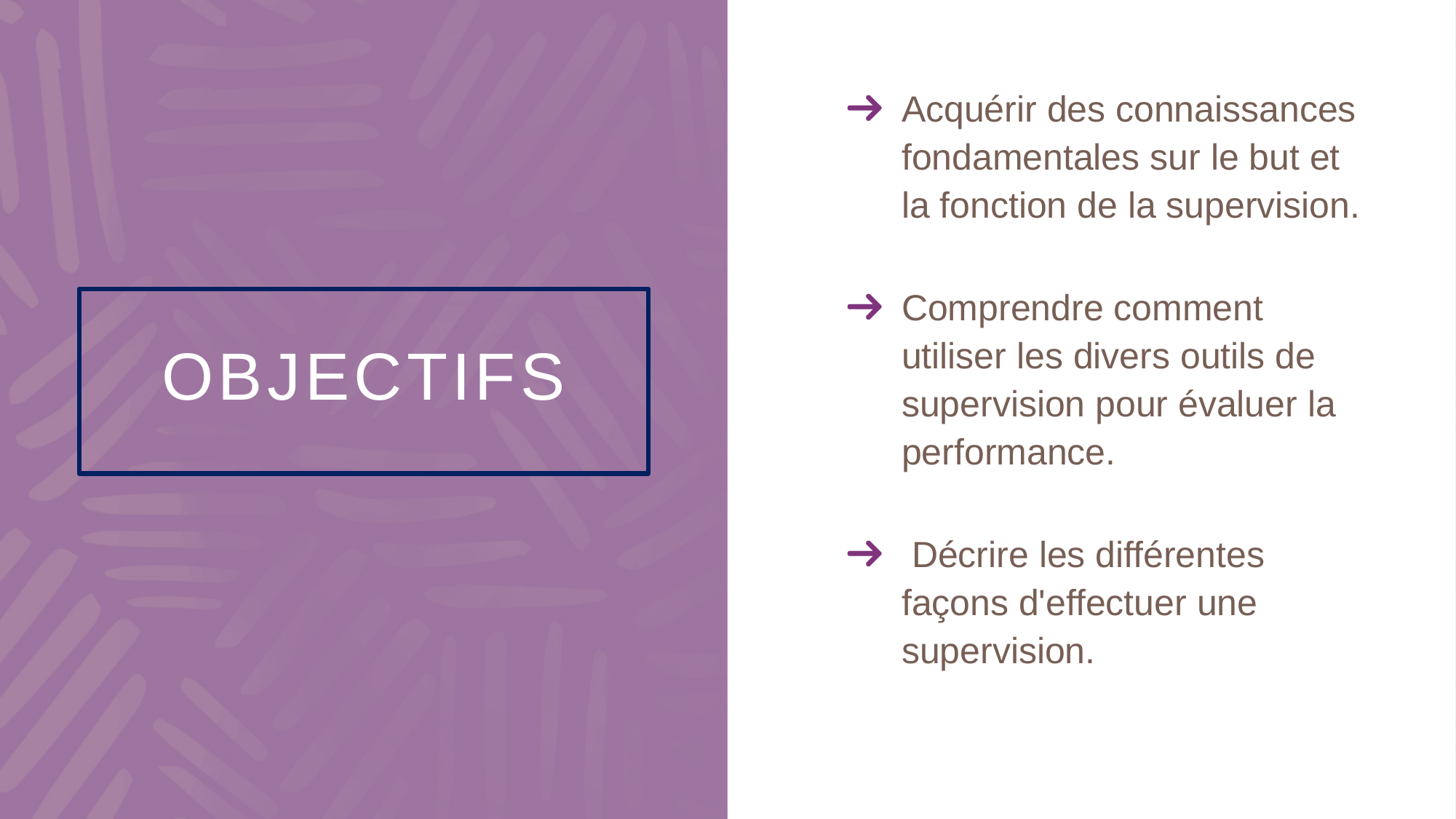

Acquérir des connaissances fondamentales sur le but et la fonction de la supervision.
Comprendre comment utiliser les divers outils de supervision pour évaluer la performance.
 Décrire les différentes façons d'effectuer une supervision.

# Objectifs